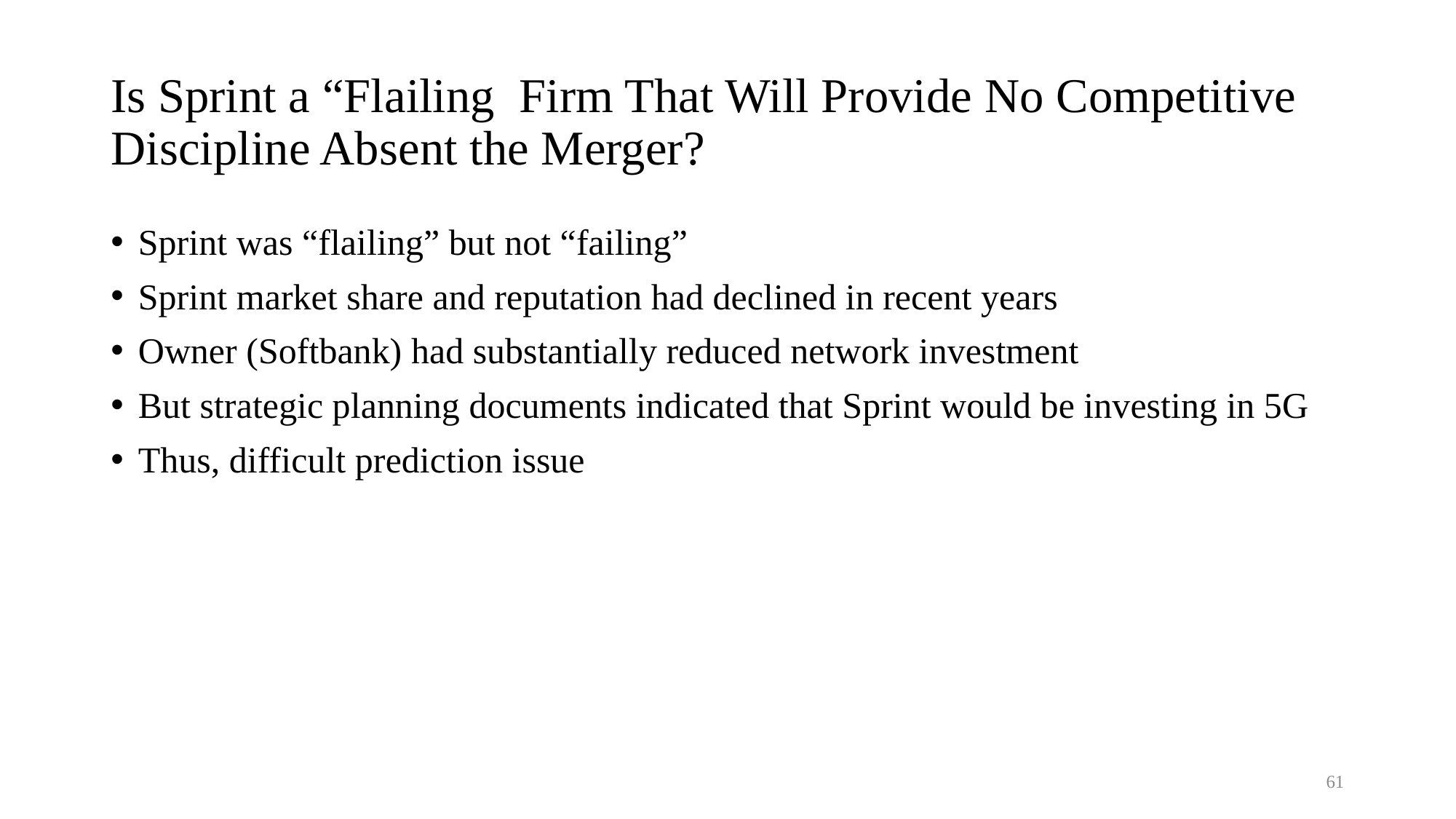

# Is Sprint a “Flailing  Firm That Will Provide No Competitive Discipline Absent the Merger?
Sprint was “flailing” but not “failing”
Sprint market share and reputation had declined in recent years
Owner (Softbank) had substantially reduced network investment
But strategic planning documents indicated that Sprint would be investing in 5G
Thus, difficult prediction issue

61